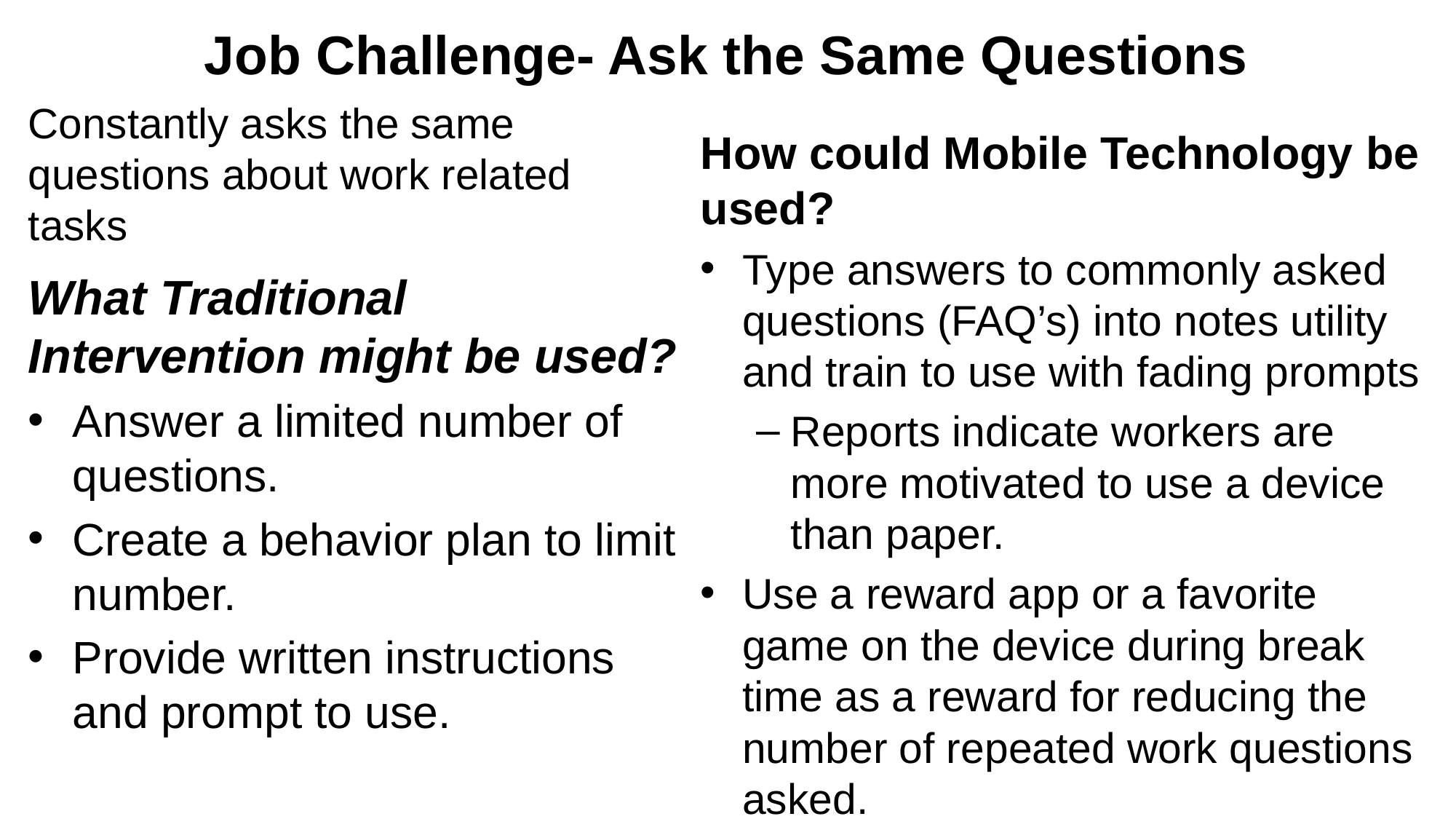

# Job Challenge- Ask the Same Questions
Constantly asks the same questions about work related tasks
How could Mobile Technology be used?
Type answers to commonly asked questions (FAQ’s) into notes utility and train to use with fading prompts
Reports indicate workers are more motivated to use a device than paper.
Use a reward app or a favorite game on the device during break time as a reward for reducing the number of repeated work questions asked.

What Traditional Intervention might be used?
Answer a limited number of questions.
Create a behavior plan to limit number.
Provide written instructions and prompt to use.